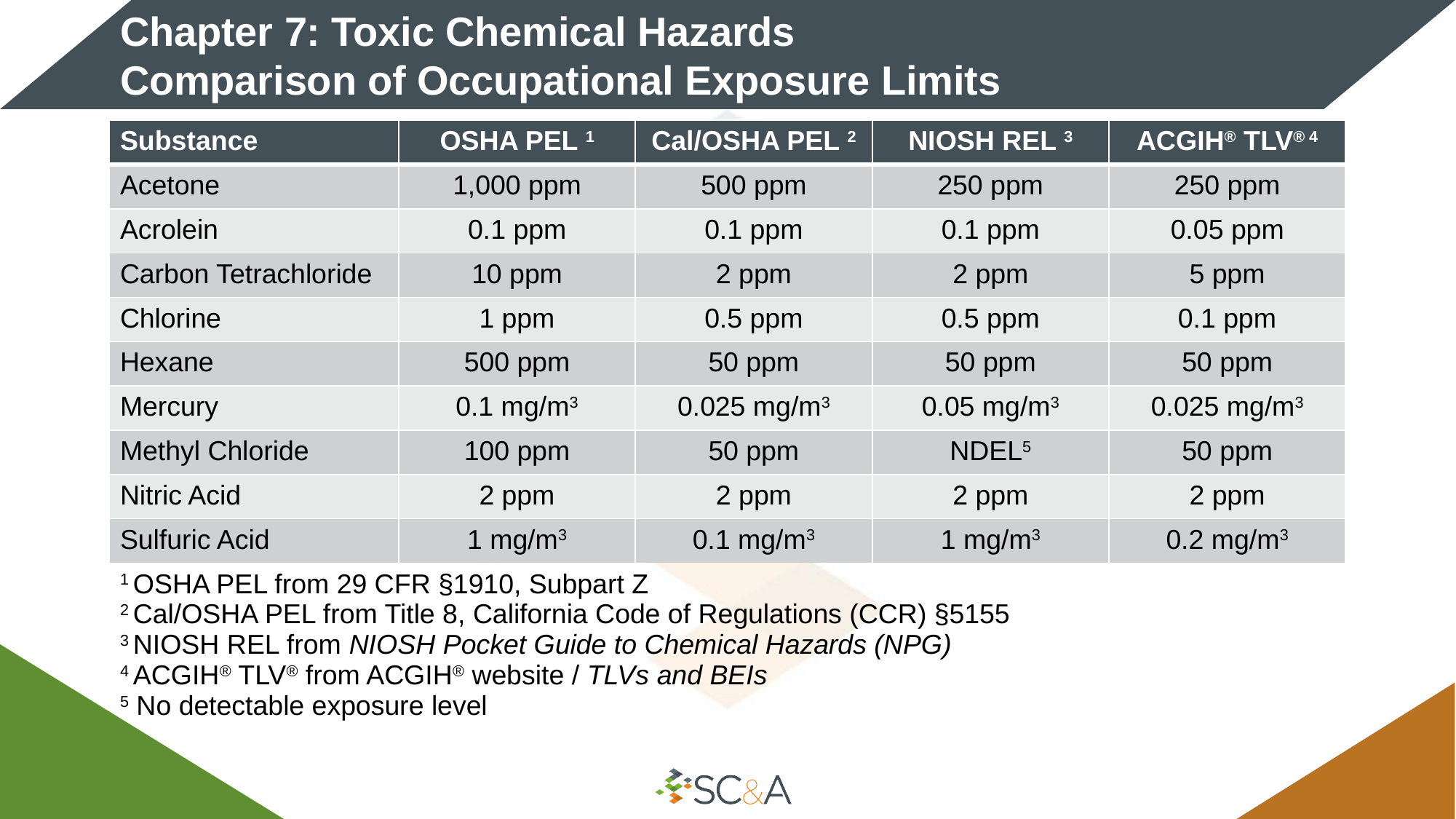

# Chapter 7: Toxic Chemical Hazards Comparison of Occupational Exposure Limits
| Substance | OSHA PEL 1 | Cal/OSHA PEL 2 | NIOSH REL 3 | ACGIH® TLV® 4 |
| --- | --- | --- | --- | --- |
| Acetone | 1,000 ppm | 500 ppm | 250 ppm | 250 ppm |
| Acrolein | 0.1 ppm | 0.1 ppm | 0.1 ppm | 0.05 ppm |
| Carbon Tetrachloride | 10 ppm | 2 ppm | 2 ppm | 5 ppm |
| Chlorine | 1 ppm | 0.5 ppm | 0.5 ppm | 0.1 ppm |
| Hexane | 500 ppm | 50 ppm | 50 ppm | 50 ppm |
| Mercury | 0.1 mg/m3 | 0.025 mg/m3 | 0.05 mg/m3 | 0.025 mg/m3 |
| Methyl Chloride | 100 ppm | 50 ppm | NDEL5 | 50 ppm |
| Nitric Acid | 2 ppm | 2 ppm | 2 ppm | 2 ppm |
| Sulfuric Acid | 1 mg/m3 | 0.1 mg/m3 | 1 mg/m3 | 0.2 mg/m3 |
| 1 OSHA PEL from 29 CFR §1910, Subpart Z 2 Cal/OSHA PEL from Title 8, California Code of Regulations (CCR) §5155 3 NIOSH REL from NIOSH Pocket Guide to Chemical Hazards (NPG) 4 ACGIH® TLV® from ACGIH® website / TLVs and BEIs 5 No detectable exposure level |  |  |  |  |